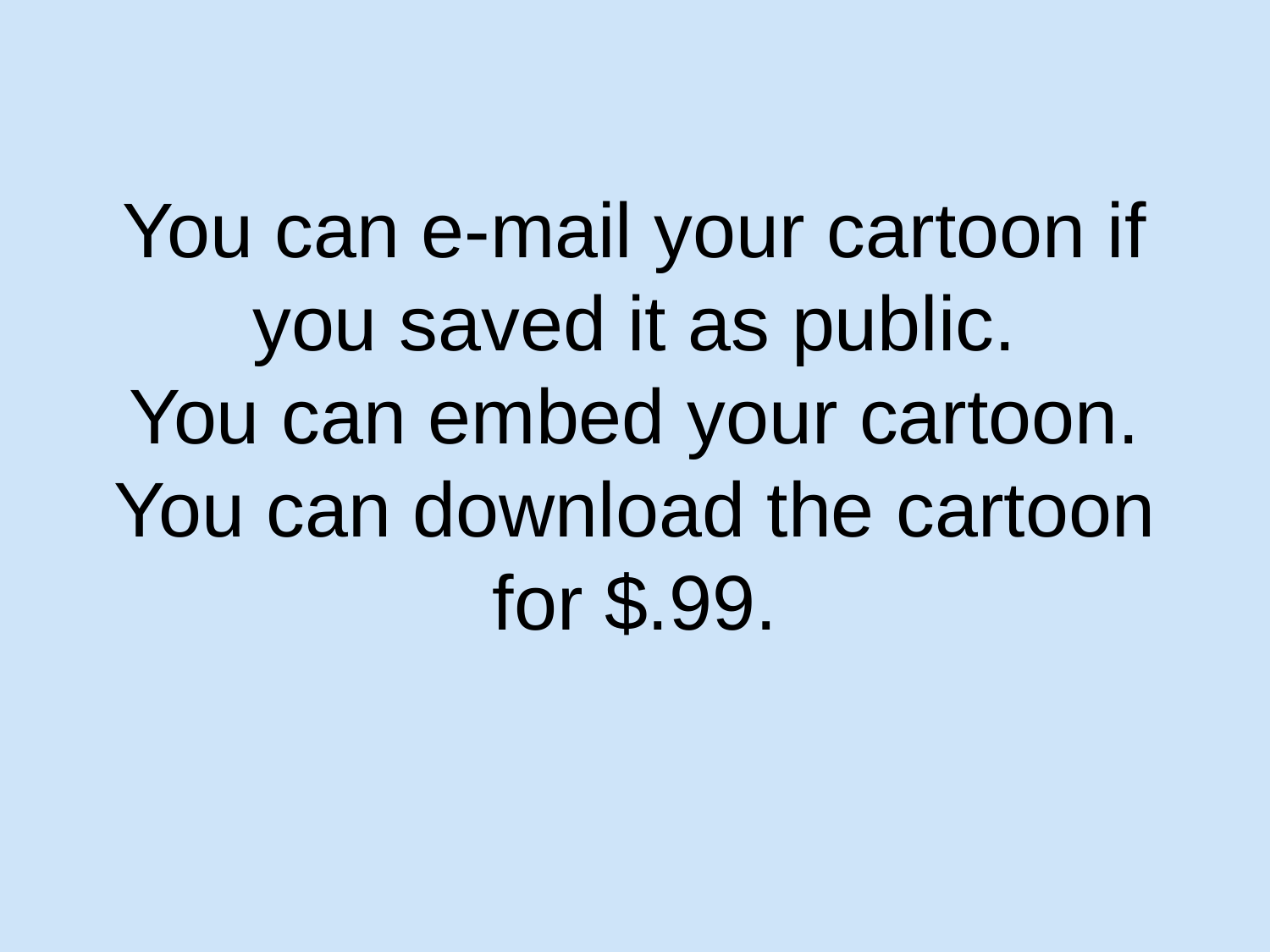

# You can e-mail your cartoon if you saved it as public. You can embed your cartoon. You can download the cartoon for $.99.